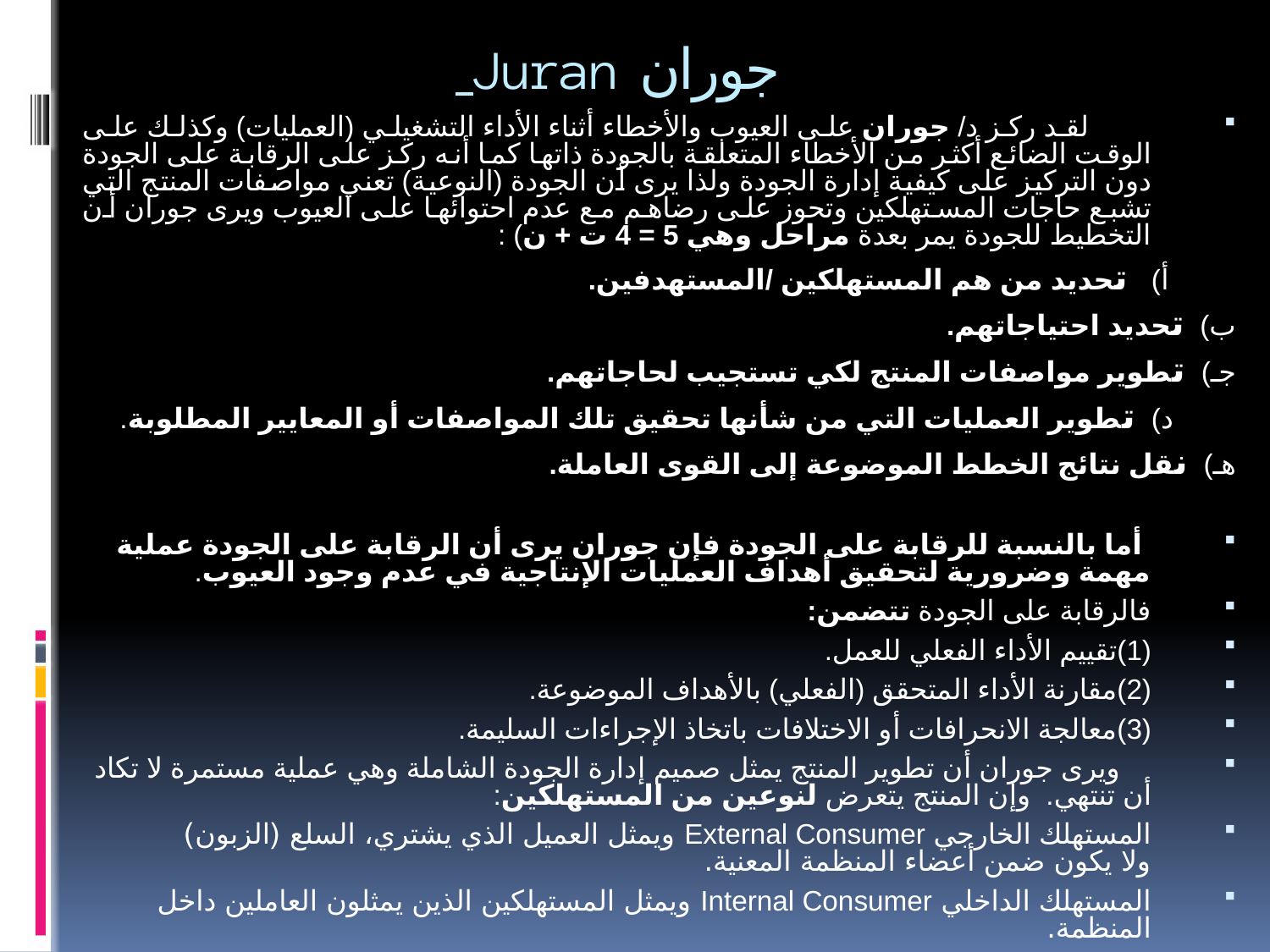

جوران Juran
        لقد ركز د/ جوران على العيوب والأخطاء أثناء الأداء التشغيلي (العمليات) وكذلك على الوقت الضائع أكثر من الأخطاء المتعلقة بالجودة ذاتها كما أنه ركز على الرقابة على الجودة دون التركيز على كيفية إدارة الجودة ولذا يرى أن الجودة (النوعية) تعني مواصفات المنتج التي تشبع حاجات المستهلكين وتحوز على رضاهم مع عدم احتوائها على العيوب ويرى جوران أن التخطيط للجودة يمر بعدة مراحل وهي 5 = 4 ت + ن) :
 	 أ)	   تحديد من هم المستهلكين /المستهدفين.
	ب)  تحديد احتياجاتهم.
	جـ)  تطوير مواصفات المنتج لكي تستجيب لحاجاتهم.
	د)	  تطوير العمليات التي من شأنها تحقيق تلك المواصفات أو المعايير المطلوبة.
	هـ)  نقل نتائج الخطط الموضوعة إلى القوى العاملة.

 أما بالنسبة للرقابة على الجودة فإن جوران يرى أن الرقابة على الجودة عملية مهمة وضرورية لتحقيق أهداف العمليات الإنتاجية في عدم وجود العيوب.
فالرقابة على الجودة تتضمن:
(1)	تقييم الأداء الفعلي للعمل.
(2)	مقارنة الأداء المتحقق (الفعلي) بالأهداف الموضوعة.
(3)	معالجة الانحرافات أو الاختلافات باتخاذ الإجراءات السليمة.
    ويرى جوران أن تطوير المنتج يمثل صميم إدارة الجودة الشاملة وهي عملية مستمرة لا تكاد أن تنتهي.  وإن المنتج يتعرض لنوعين من المستهلكين:
المستهلك الخارجي External Consumer ويمثل العميل الذي يشتري، السلع (الزبون)
ولا يكون ضمن أعضاء المنظمة المعنية.
المستهلك الداخلي Internal Consumer ويمثل المستهلكين الذين يمثلون العاملين داخل المنظمة.